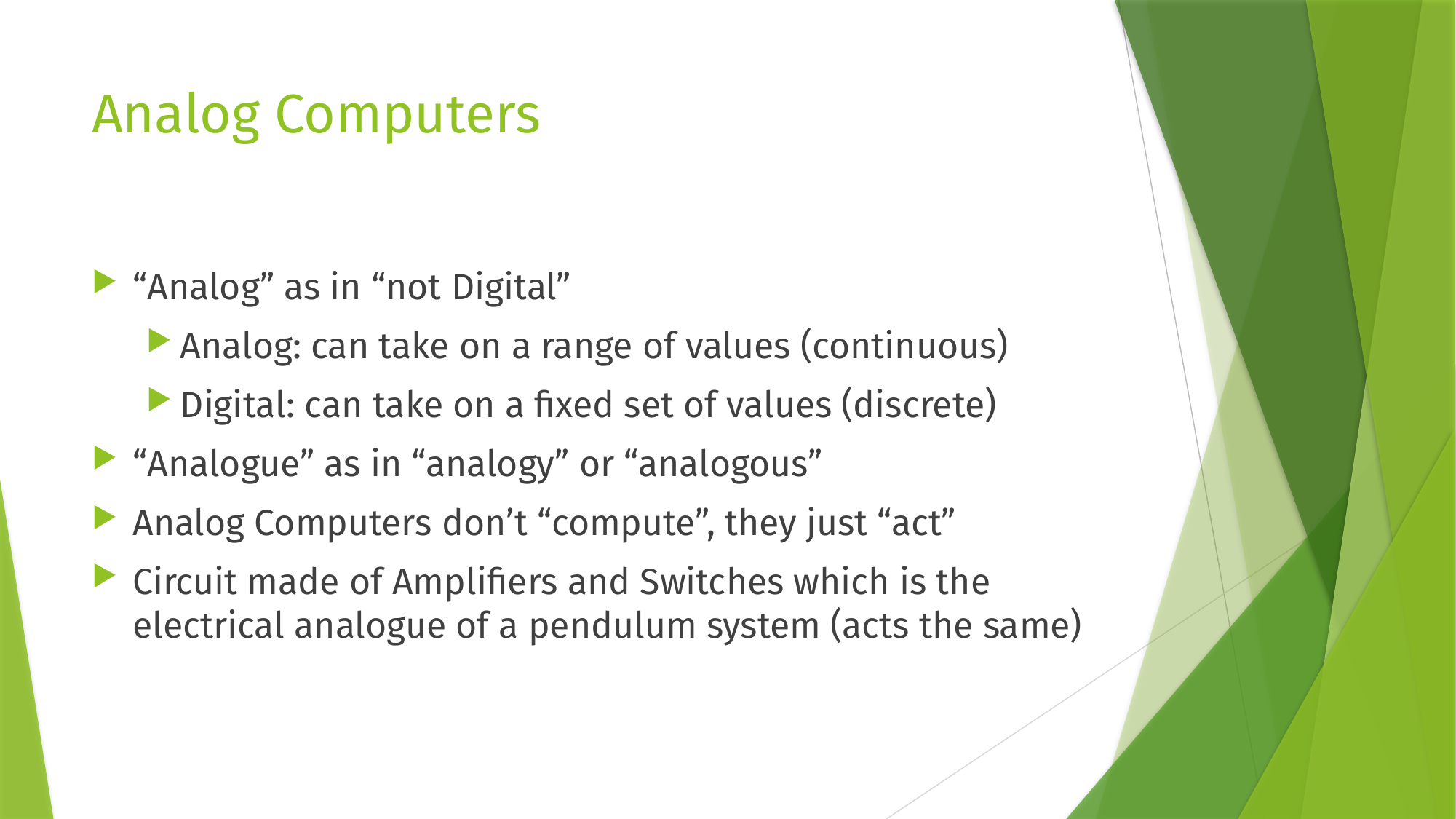

# Analog Computers
“Analog” as in “not Digital”
Analog: can take on a range of values (continuous)
Digital: can take on a fixed set of values (discrete)
“Analogue” as in “analogy” or “analogous”
Analog Computers don’t “compute”, they just “act”
Circuit made of Amplifiers and Switches which is the electrical analogue of a pendulum system (acts the same)